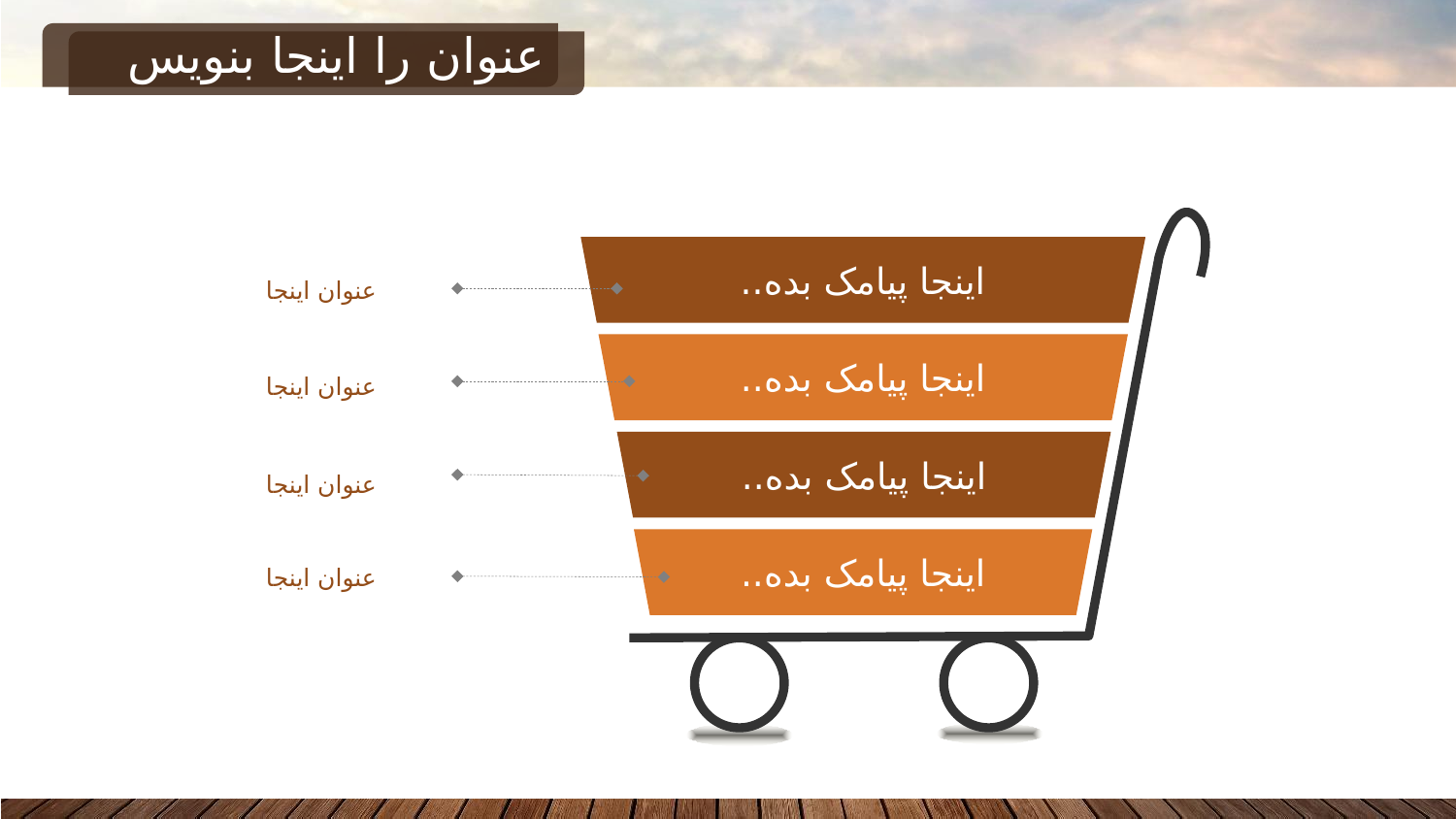

# عنوان را اینجا بنویس

اینجا پیامک بده..
عنوان اینجا
اینجا پیامک بده..
عنوان اینجا
اینجا پیامک بده..
عنوان اینجا
اینجا پیامک بده..
عنوان اینجا